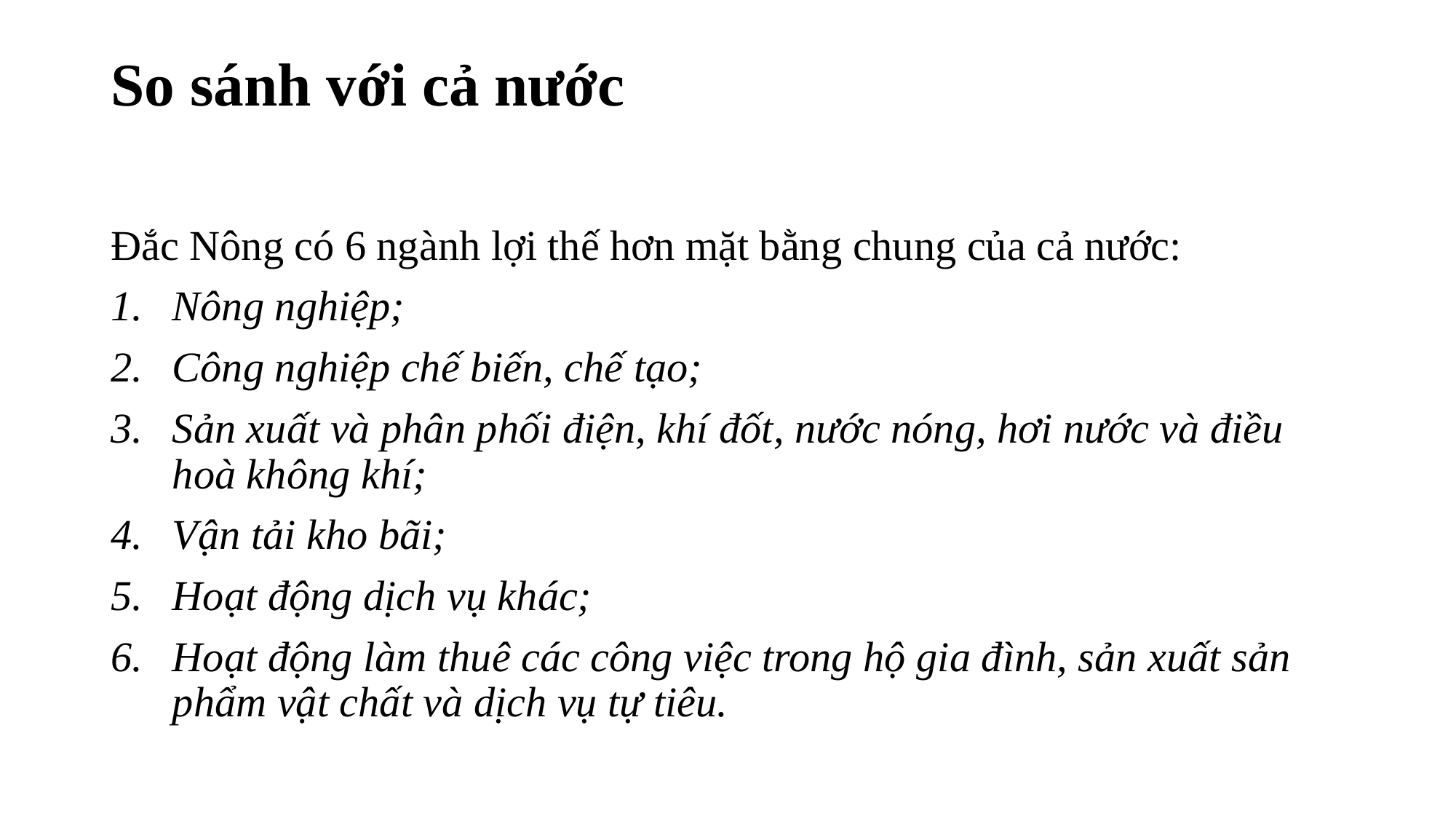

# So sánh với cả nước
Đắc Nông có 6 ngành lợi thế hơn mặt bằng chung của cả nước:
Nông nghiệp;
Công nghiệp chế biến, chế tạo;
Sản xuất và phân phối điện, khí đốt, nước nóng, hơi nước và điều hoà không khí;
Vận tải kho bãi;
Hoạt động dịch vụ khác;
Hoạt động làm thuê các công việc trong hộ gia đình, sản xuất sản phẩm vật chất và dịch vụ tự tiêu.